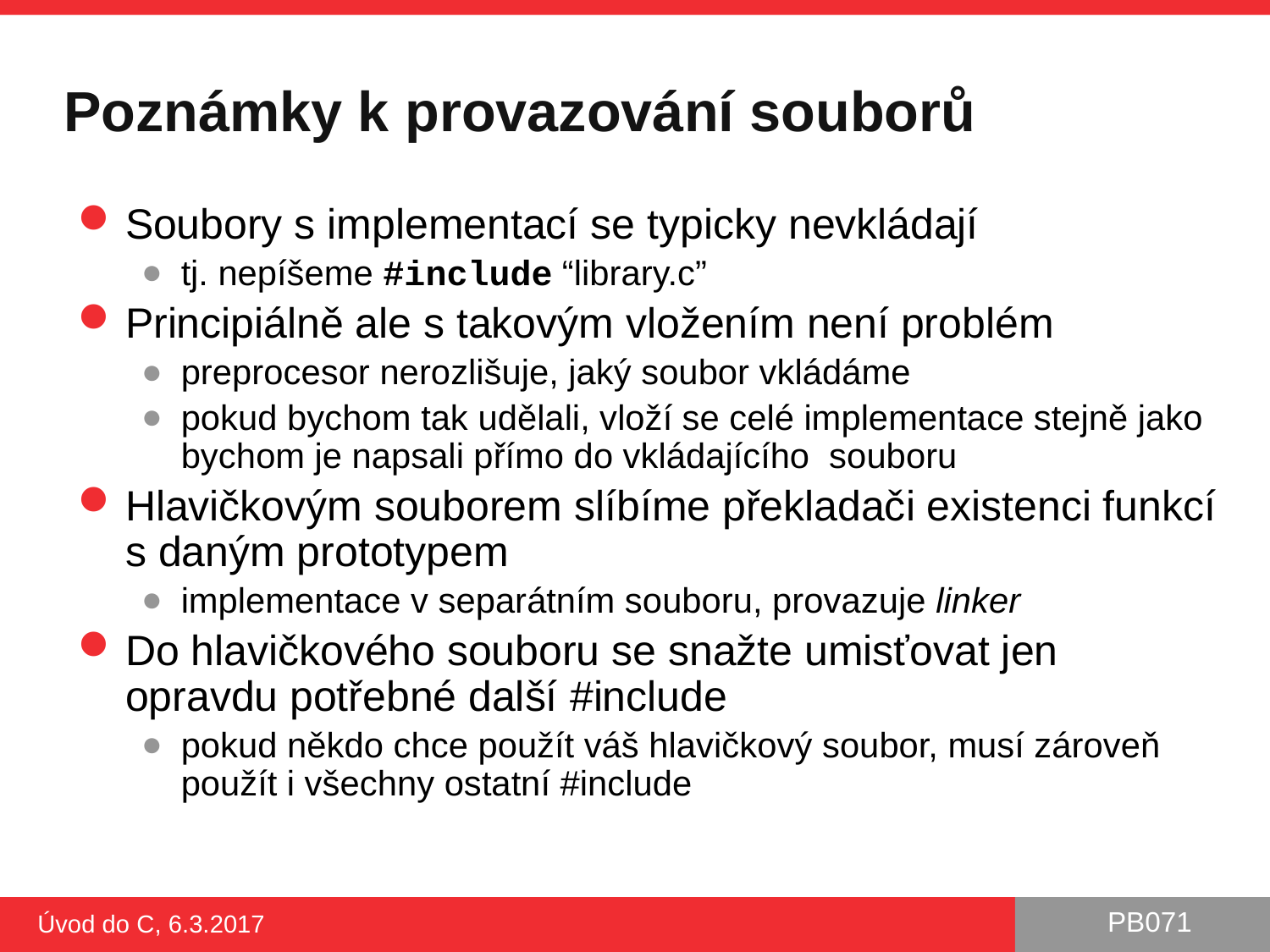

# Poznámky k provazování souborů
Soubory s implementací se typicky nevkládají
tj. nepíšeme #include “library.c”
Principiálně ale s takovým vložením není problém
preprocesor nerozlišuje, jaký soubor vkládáme
pokud bychom tak udělali, vloží se celé implementace stejně jako bychom je napsali přímo do vkládajícího  souboru
Hlavičkovým souborem slíbíme překladači existenci funkcí s daným prototypem
implementace v separátním souboru, provazuje linker
Do hlavičkového souboru se snažte umisťovat jen opravdu potřebné další #include
pokud někdo chce použít váš hlavičkový soubor, musí zároveň použít i všechny ostatní #include

Úvod do C, 6.3.2017